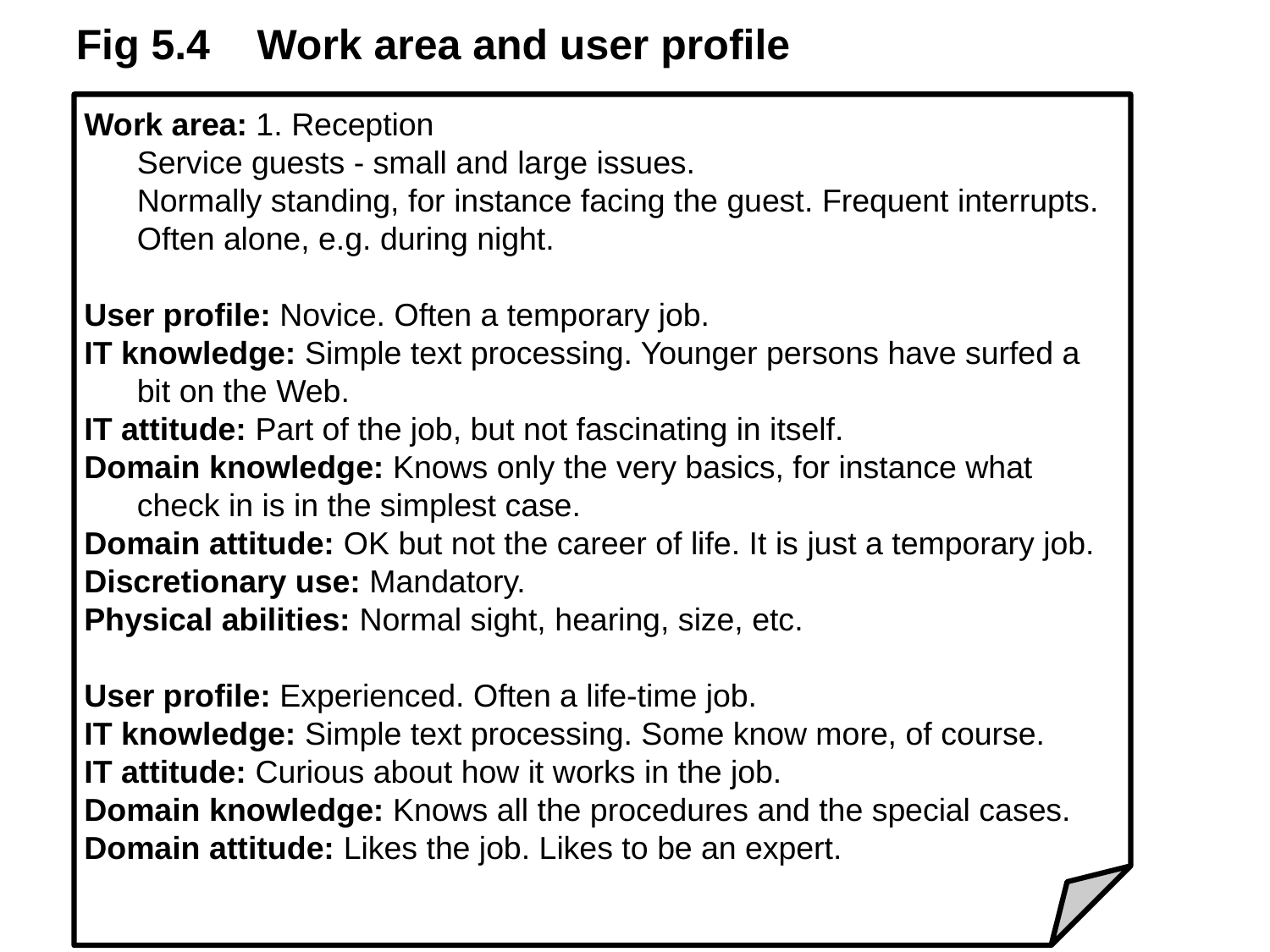

Fig 5.4    Work area and user profile
Work area: 1. Reception
	Service guests - small and large issues.
	Normally standing, for instance facing the guest. Frequent interrupts.
	Often alone, e.g. during night.

User profile: Novice. Often a temporary job.
IT knowledge: Simple text processing. Younger persons have surfed a bit on the Web.
IT attitude: Part of the job, but not fascinating in itself.
Domain knowledge: Knows only the very basics, for instance what check in is in the simplest case.
Domain attitude: OK but not the career of life. It is just a temporary job.
Discretionary use: Mandatory.
Physical abilities: Normal sight, hearing, size, etc.

User profile: Experienced. Often a life-time job.
IT knowledge: Simple text processing. Some know more, of course.
IT attitude: Curious about how it works in the job.
Domain knowledge: Knows all the procedures and the special cases.
Domain attitude: Likes the job. Likes to be an expert.